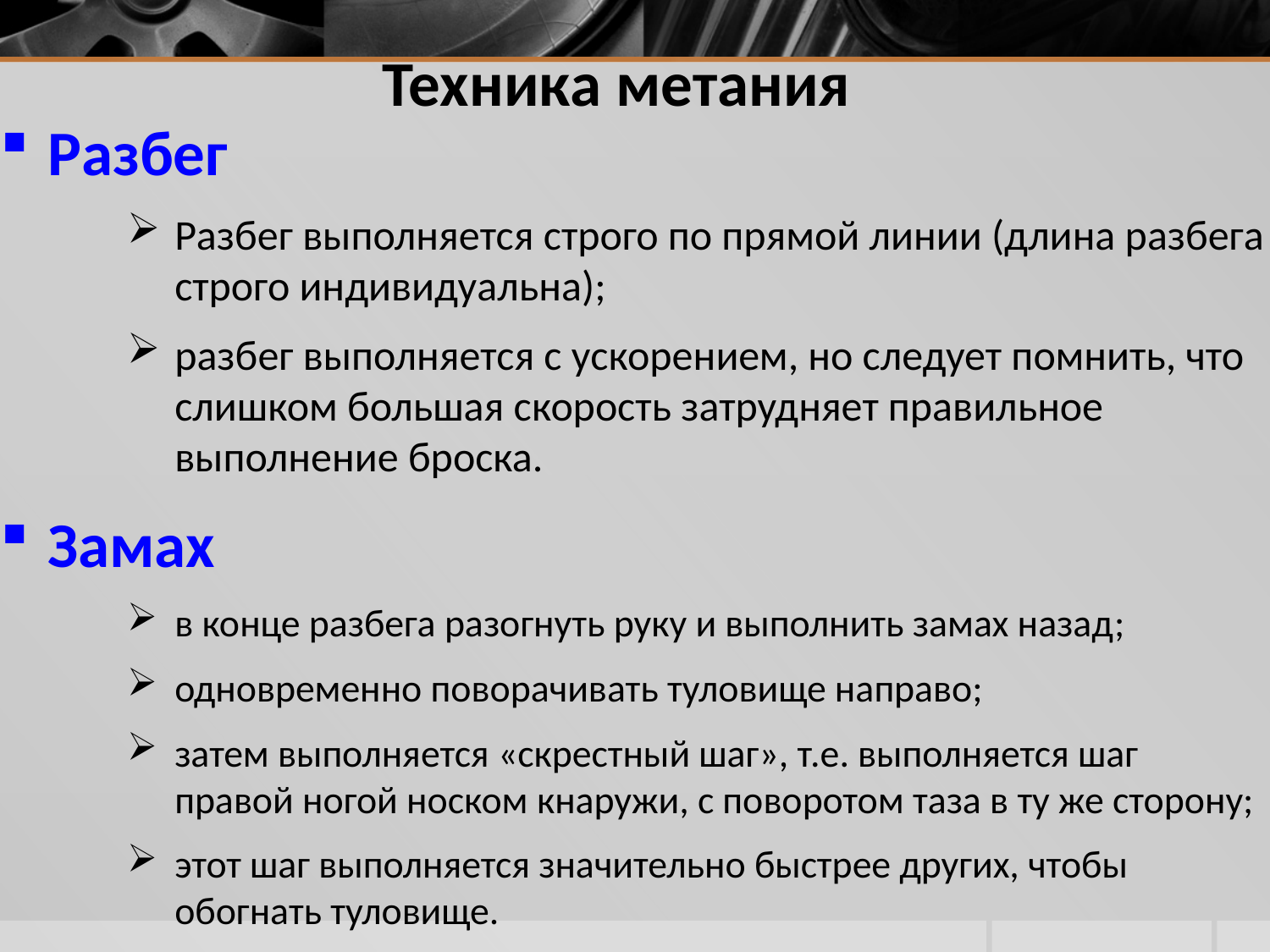

# Техника метания
Разбег
Разбег выполняется строго по прямой линии (длина разбега строго индивидуальна);
разбег выполняется с ускорением, но следует помнить, что слишком большая скорость затрудняет правильное выполнение броска.
Замах
в конце разбега разогнуть руку и выполнить замах назад;
одновременно поворачивать туловище направо;
затем выполняется «скрестный шаг», т.е. выполняется шаг правой ногой носком кнаружи, с поворотом таза в ту же сторону;
этот шаг выполняется значительно быстрее других, чтобы обогнать туловище.